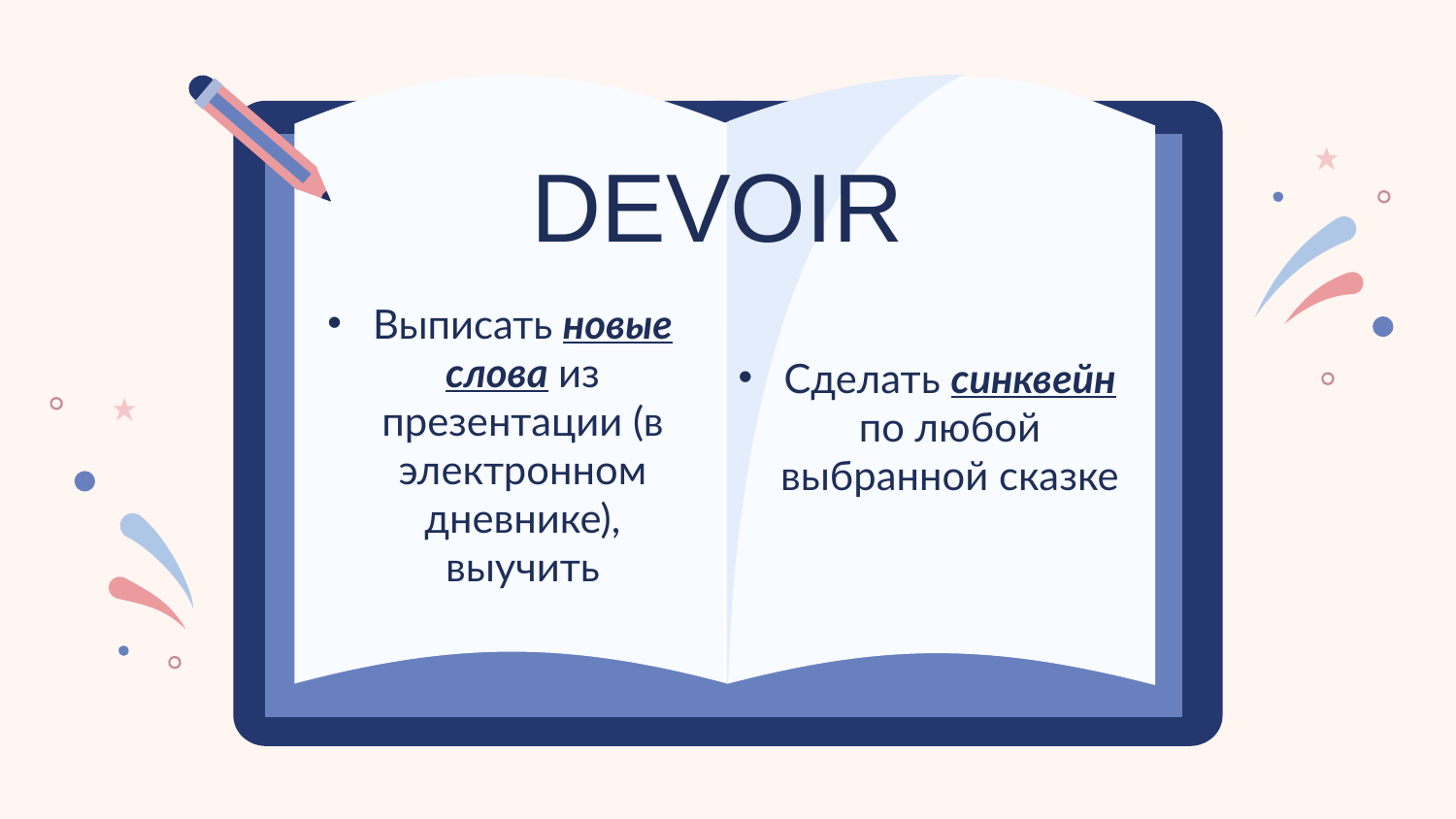

# DEVOIR
Выписать новые слова из презентации (в электронном дневнике), выучить
Сделать синквейн по любой выбранной сказке